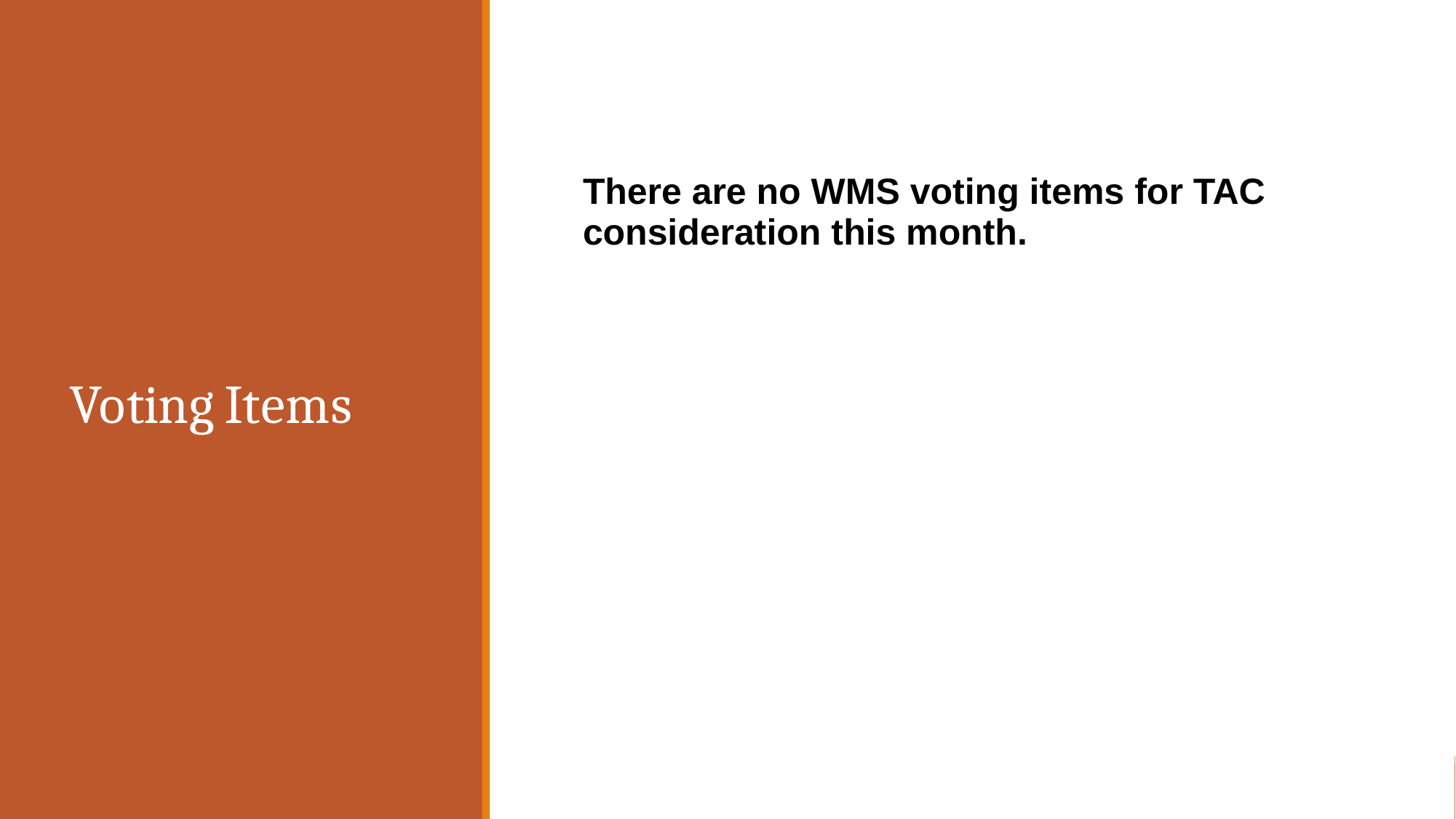

# Voting Items
| There are no WMS voting items for TAC consideration this month. |
| --- |